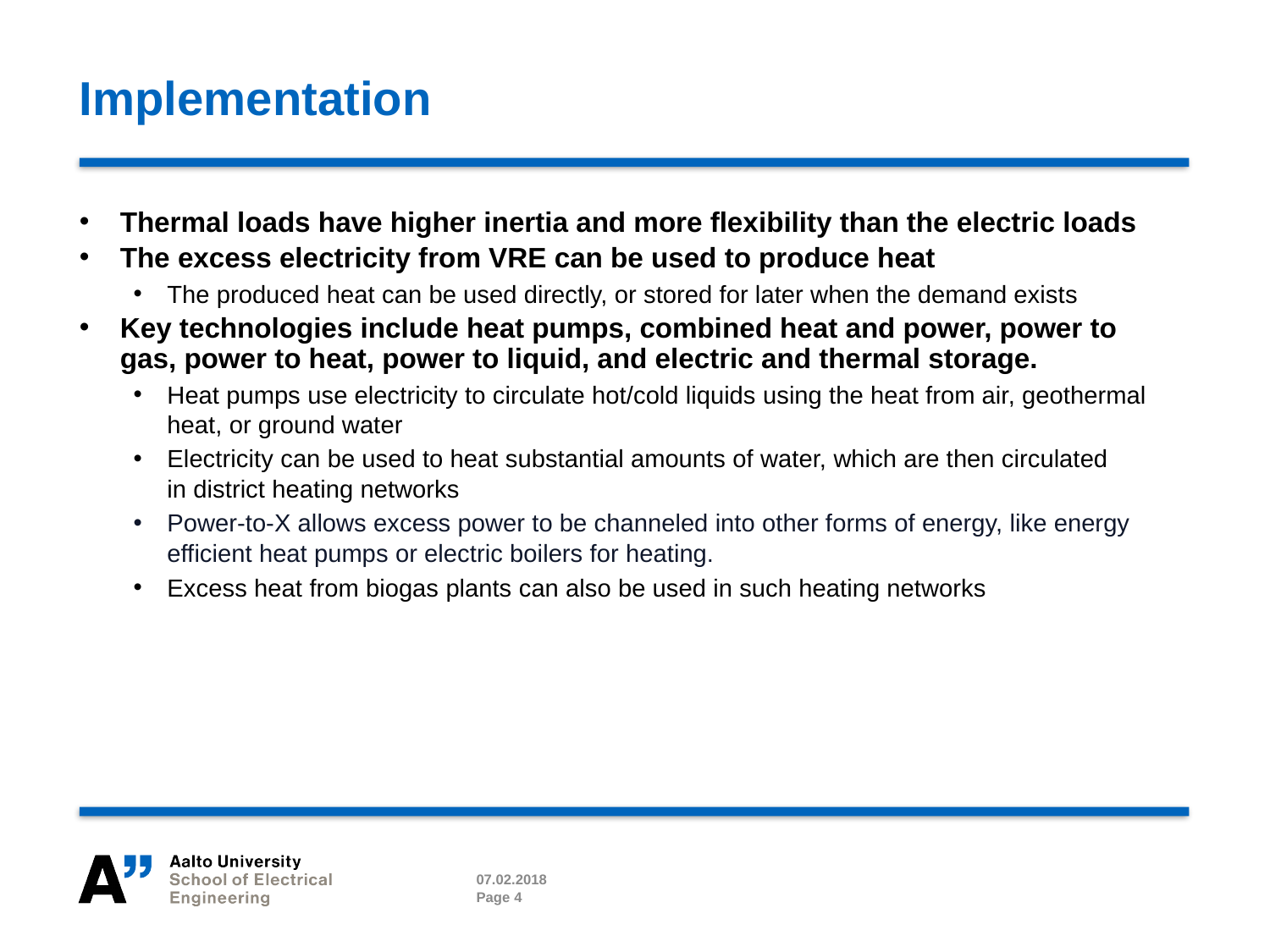

# Implementation
Thermal loads have higher inertia and more flexibility than the electric loads
The excess electricity from VRE can be used to produce heat​
The produced heat can be used directly, or stored for later when the demand exists​
Key technologies include heat pumps, combined heat and power, power to gas, power to heat, power to liquid, and electric and thermal storage.
Heat pumps use electricity to circulate hot/cold liquids using the heat from air, geothermal heat, or ground water
Electricity can be used to heat substantial amounts of water, which are then circulated in district heating networks
Power-to-X allows excess power to be channeled into other forms of energy, like energy efficient heat pumps or electric boilers for heating.
Excess heat from biogas plants can also be used in such heating networks

07.02.2018
Page 4